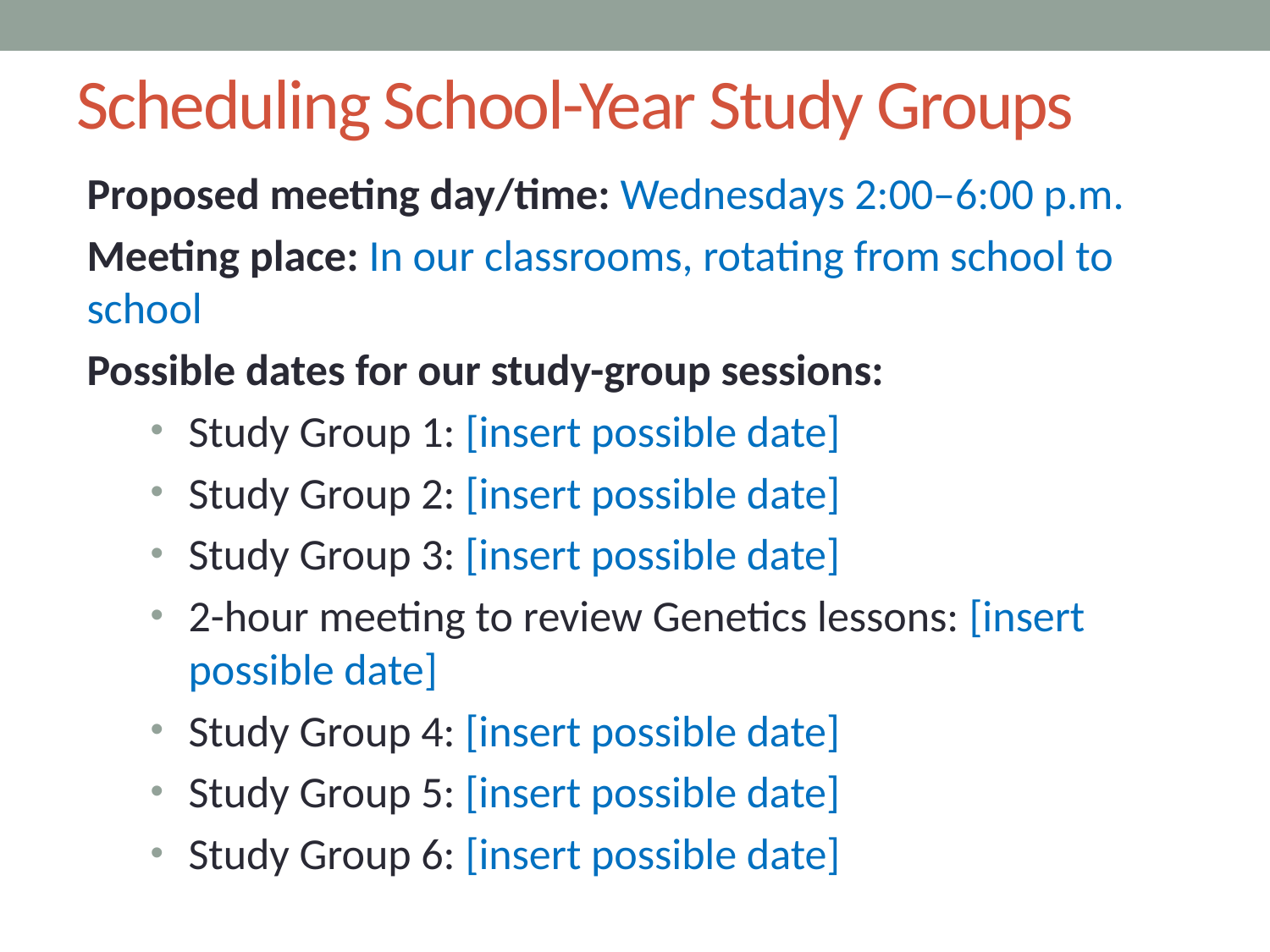

# Scheduling School-Year Study Groups
Proposed meeting day/time: Wednesdays 2:00–6:00 p.m.
Meeting place: In our classrooms, rotating from school to school
Possible dates for our study-group sessions:
Study Group 1: [insert possible date]
Study Group 2: [insert possible date]
Study Group 3: [insert possible date]
2-hour meeting to review Genetics lessons: [insert possible date]
Study Group 4: [insert possible date]
Study Group 5: [insert possible date]
Study Group 6: [insert possible date]